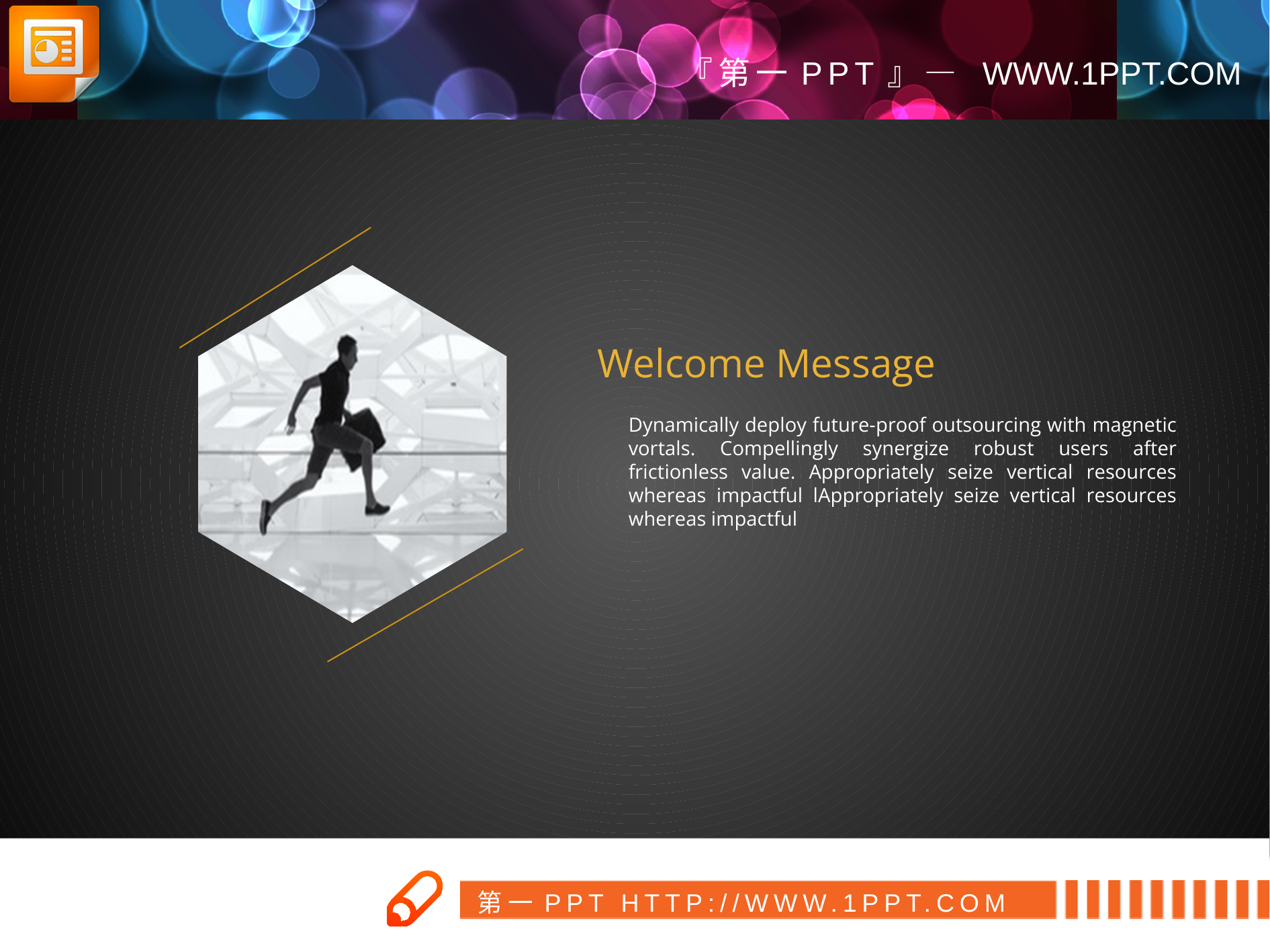

Welcome Message
Dynamically deploy future-proof outsourcing with magnetic vortals. Compellingly synergize robust users after frictionless value. Appropriately seize vertical resources whereas impactful lAppropriately seize vertical resources whereas impactful